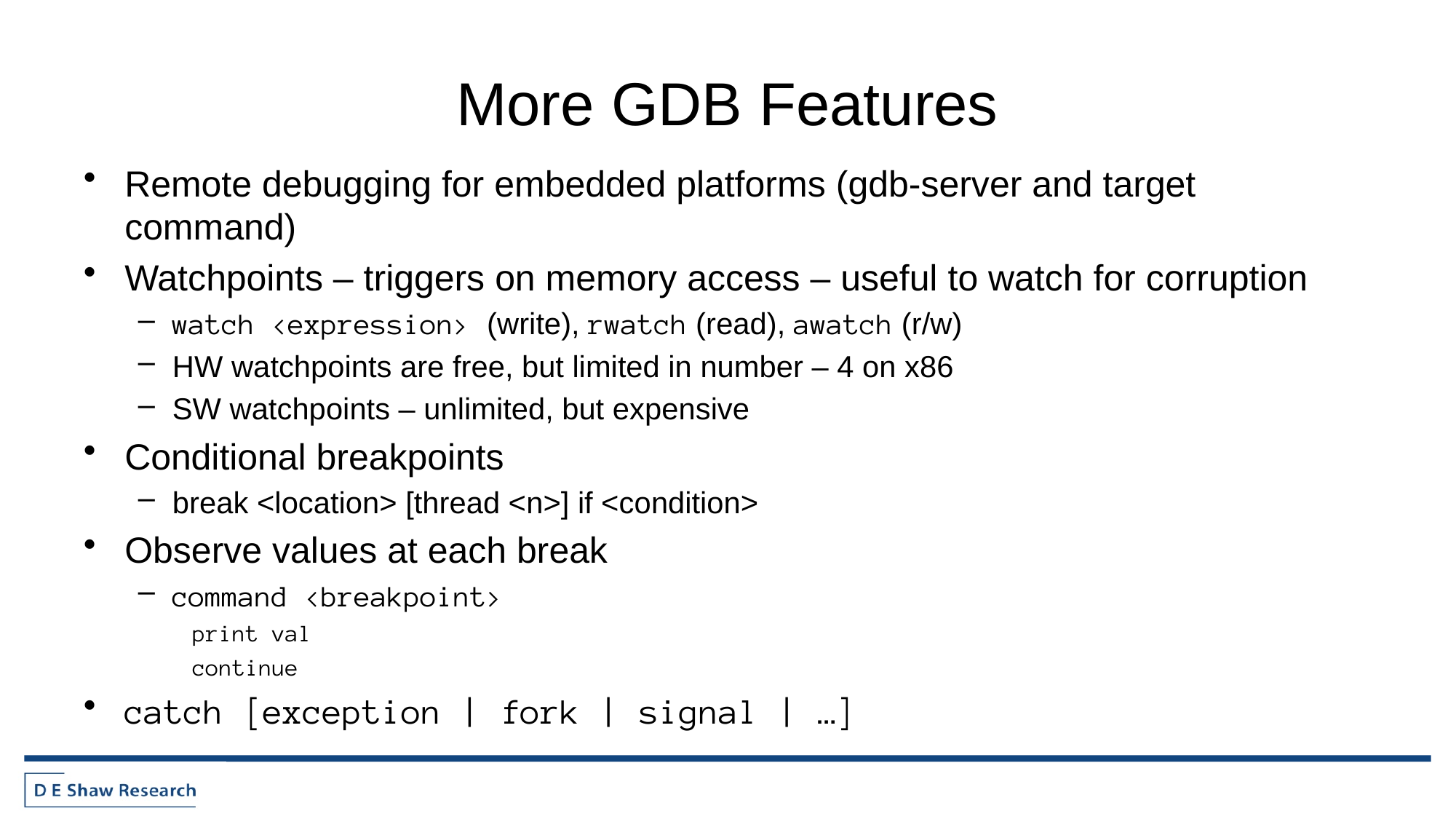

# More GDB Features
Remote debugging for embedded platforms (gdb-server and target command)
Watchpoints – triggers on memory access – useful to watch for corruption
watch <expression> (write), rwatch (read), awatch (r/w)
HW watchpoints are free, but limited in number – 4 on x86
SW watchpoints – unlimited, but expensive
Conditional breakpoints
break <location> [thread <n>] if <condition>
Observe values at each break
command <breakpoint>
print val
continue
catch [exception | fork | signal | …]